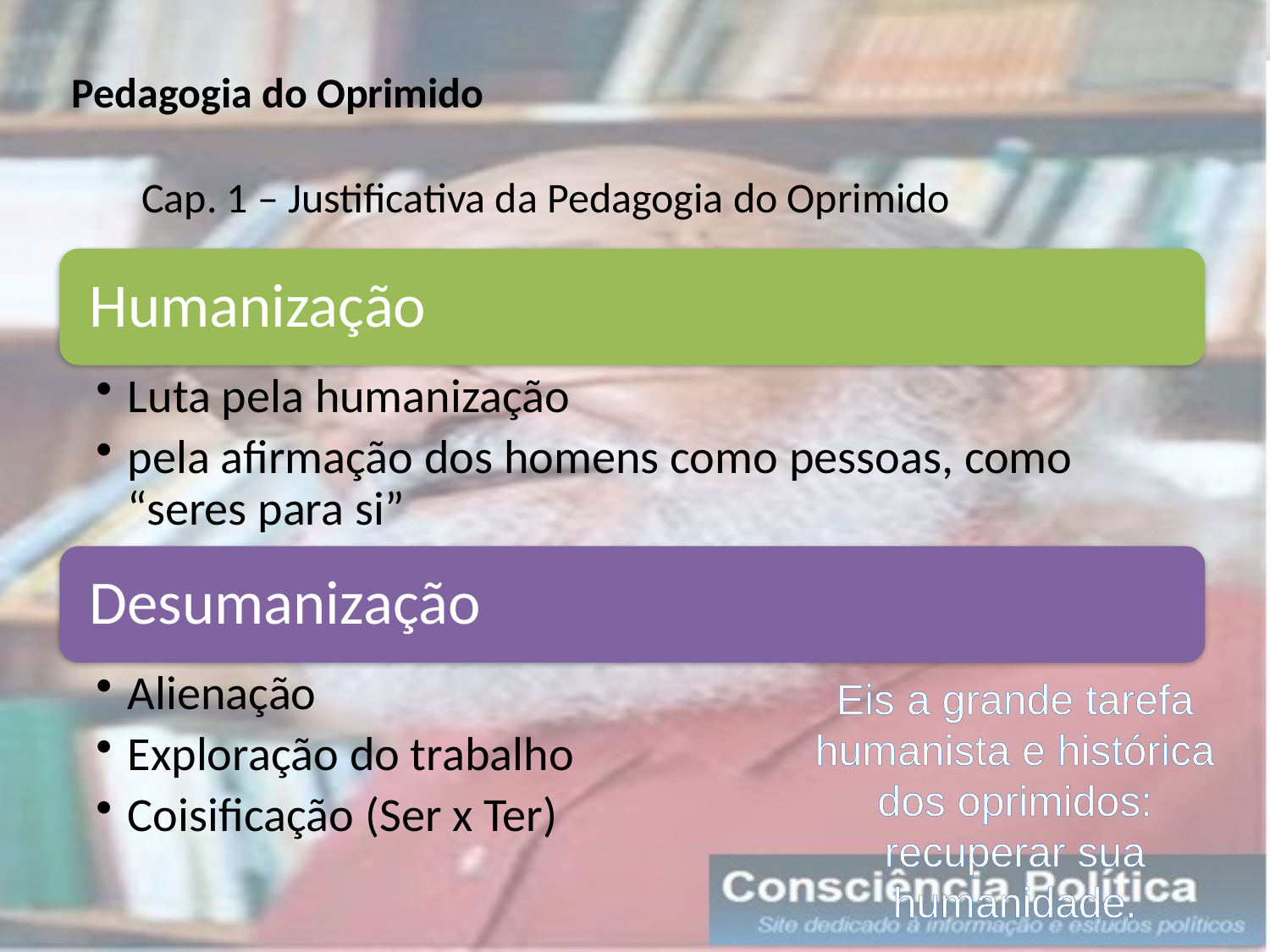

Pedagogia do Oprimido
Cap. 1 – Justificativa da Pedagogia do Oprimido
Humanização
Luta pela humanização
pela afirmação dos homens como pessoas, como “seres para si”
Desumanização
Alienação
Exploração do trabalho
Coisificação (Ser x Ter)
Eis a grande tarefa humanista e histórica dos oprimidos: recuperar sua humanidade.